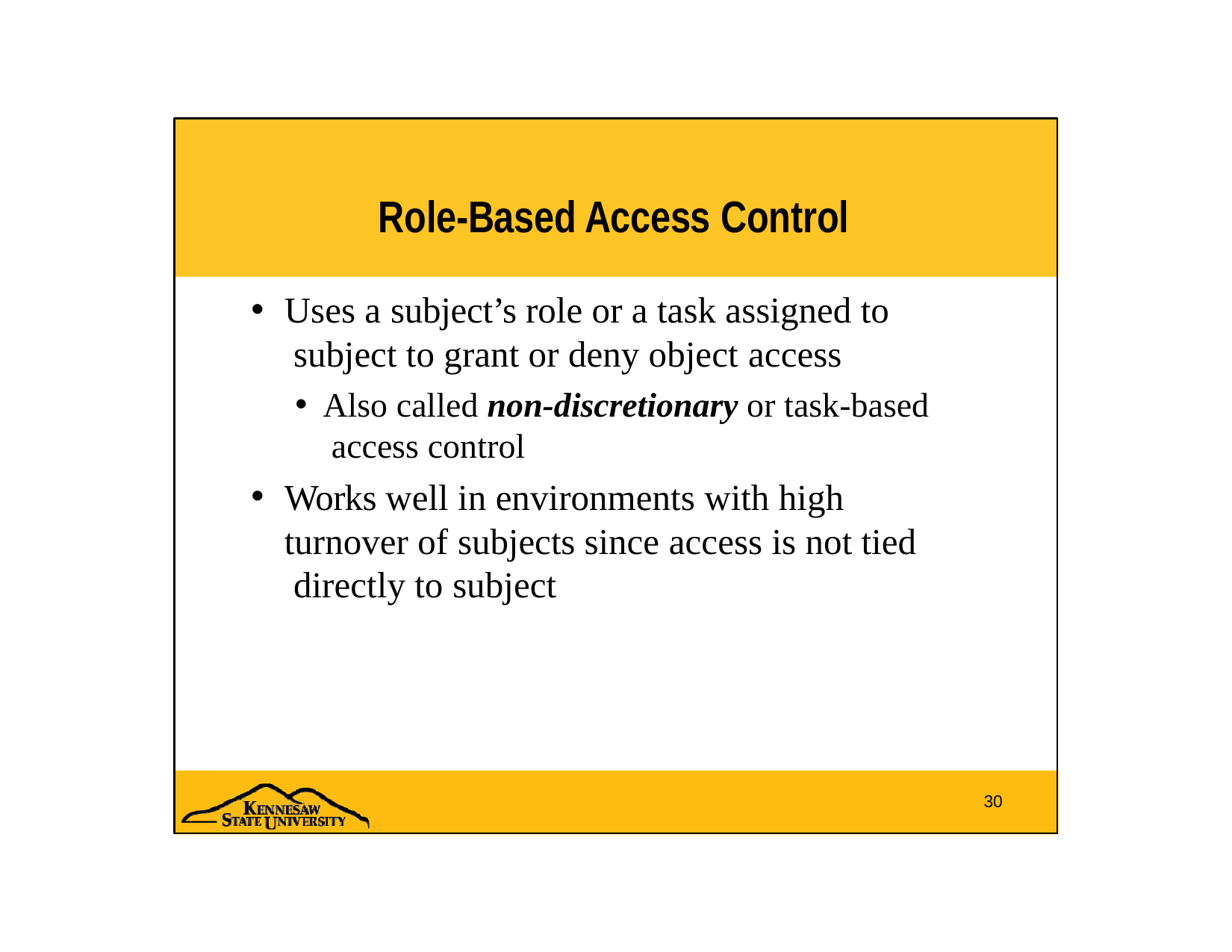

# Role-Based Access Control
Uses a subject’s role or a task assigned to  subject to grant or deny object access
Also called non-discretionary or task-based  access control
Works well in environments with high  turnover of subjects since access is not tied  directly to subject

30